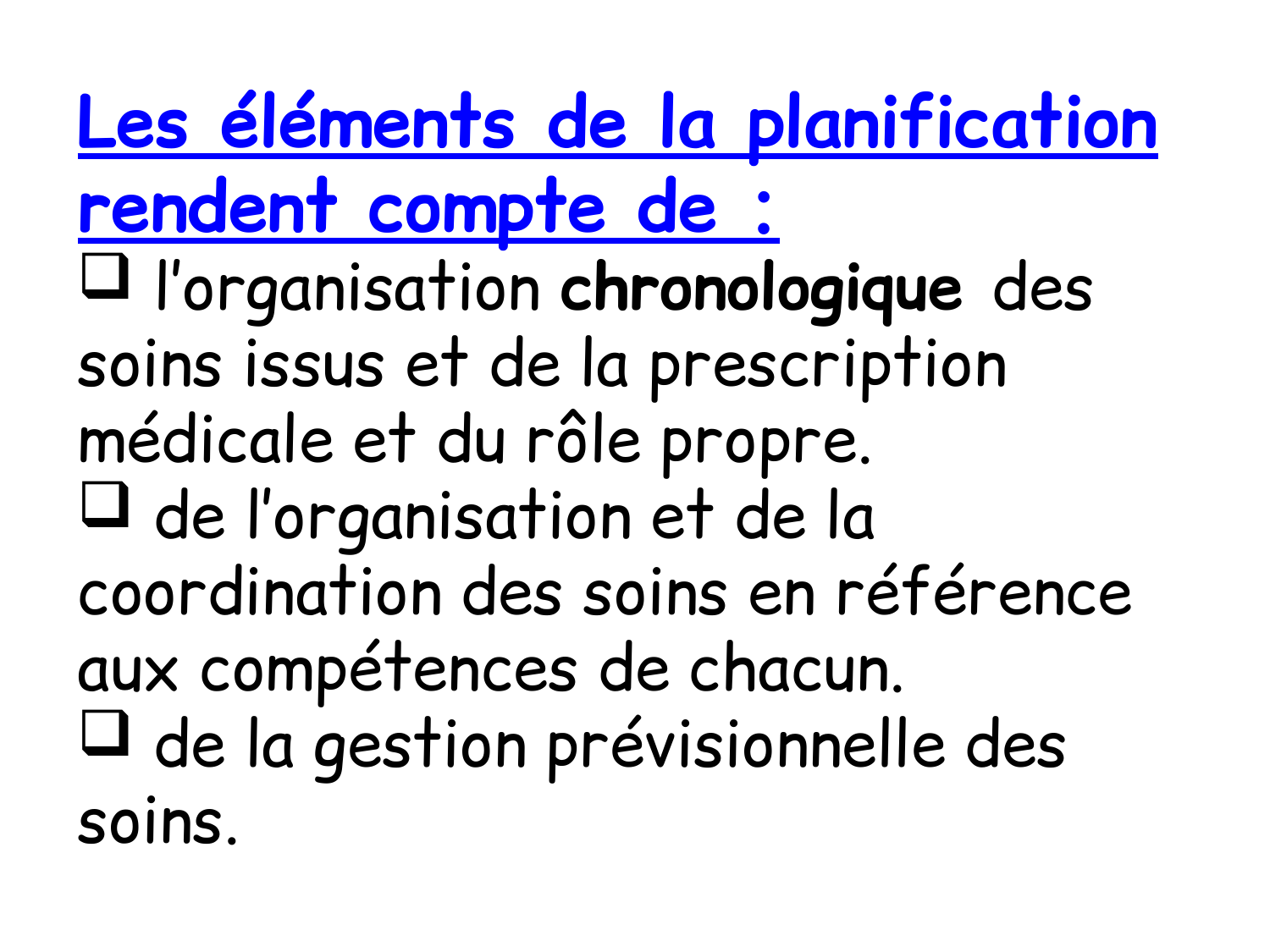

Les éléments de la planification rendent compte de :
 l’organisation chronologique des soins issus et de la prescription médicale et du rôle propre.
 de l’organisation et de la coordination des soins en référence aux compétences de chacun.
 de la gestion prévisionnelle des soins.